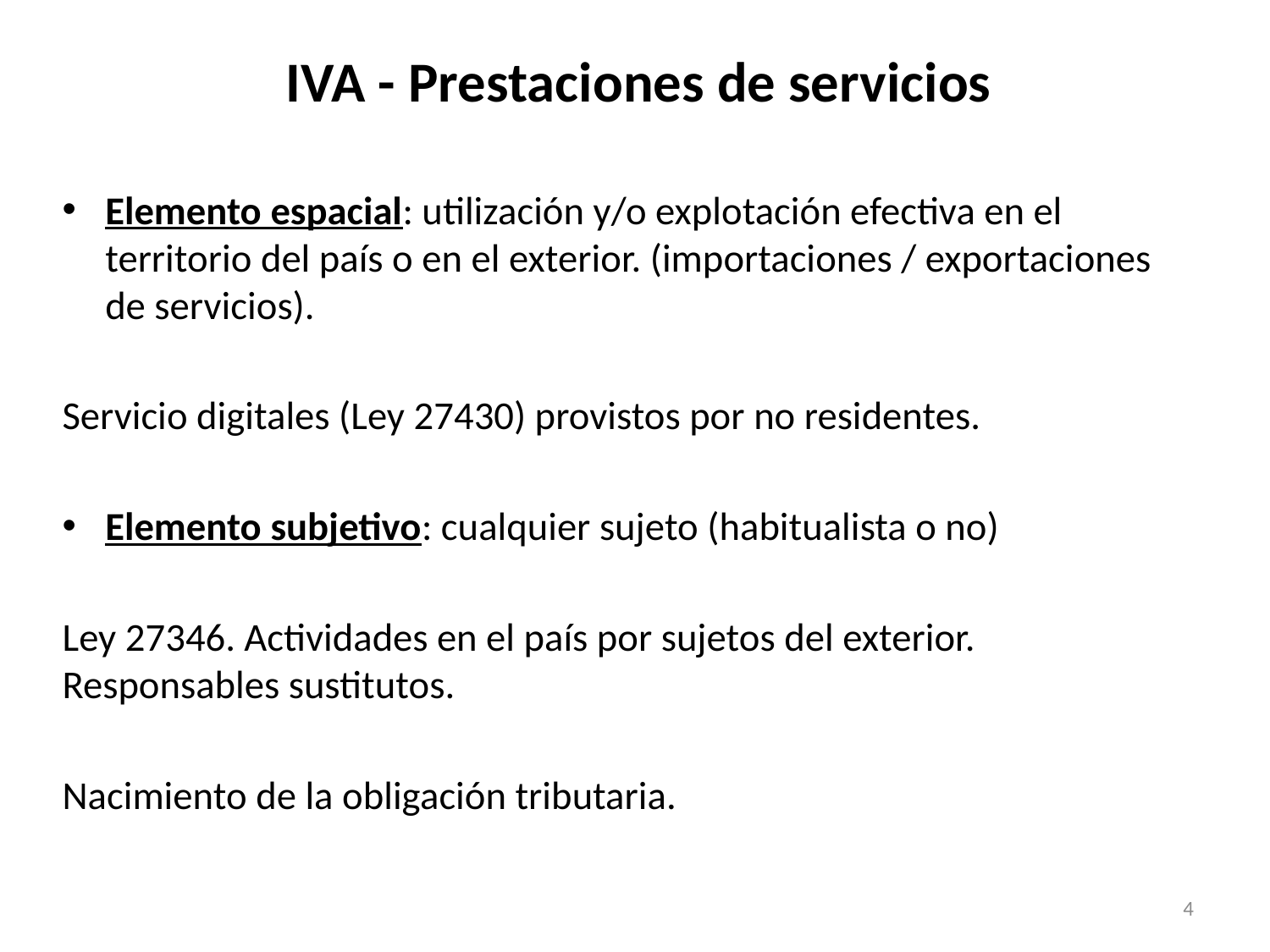

# IVA - Prestaciones de servicios
Elemento espacial: utilización y/o explotación efectiva en el territorio del país o en el exterior. (importaciones / exportaciones de servicios).

Servicio digitales (Ley 27430) provistos por no residentes.

Elemento subjetivo: cualquier sujeto (habitualista o no)

Ley 27346. Actividades en el país por sujetos del exterior. Responsables sustitutos.

Nacimiento de la obligación tributaria.
4